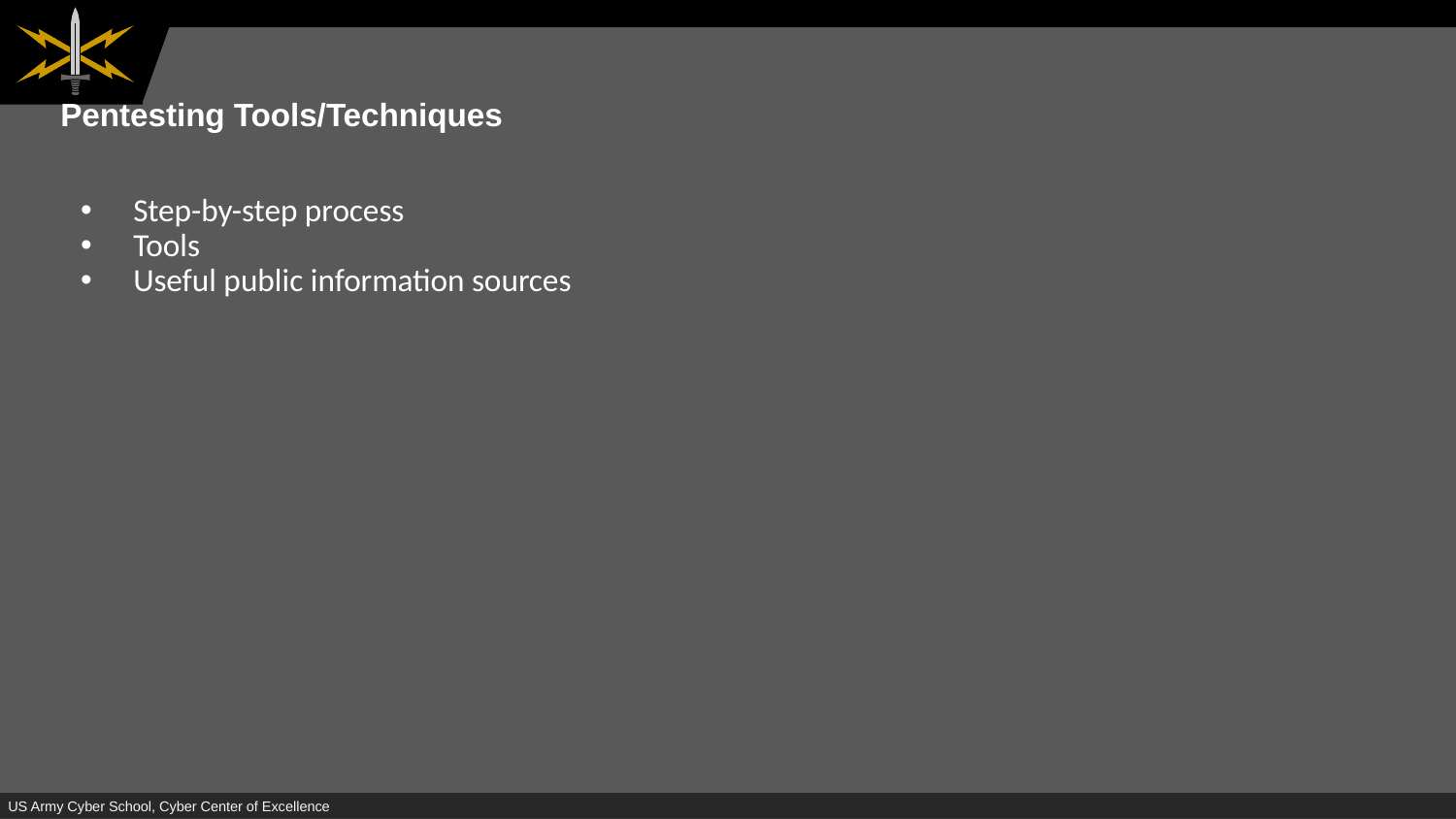

# Pentesting Tools/Techniques
Step-by-step process
Tools
Useful public information sources